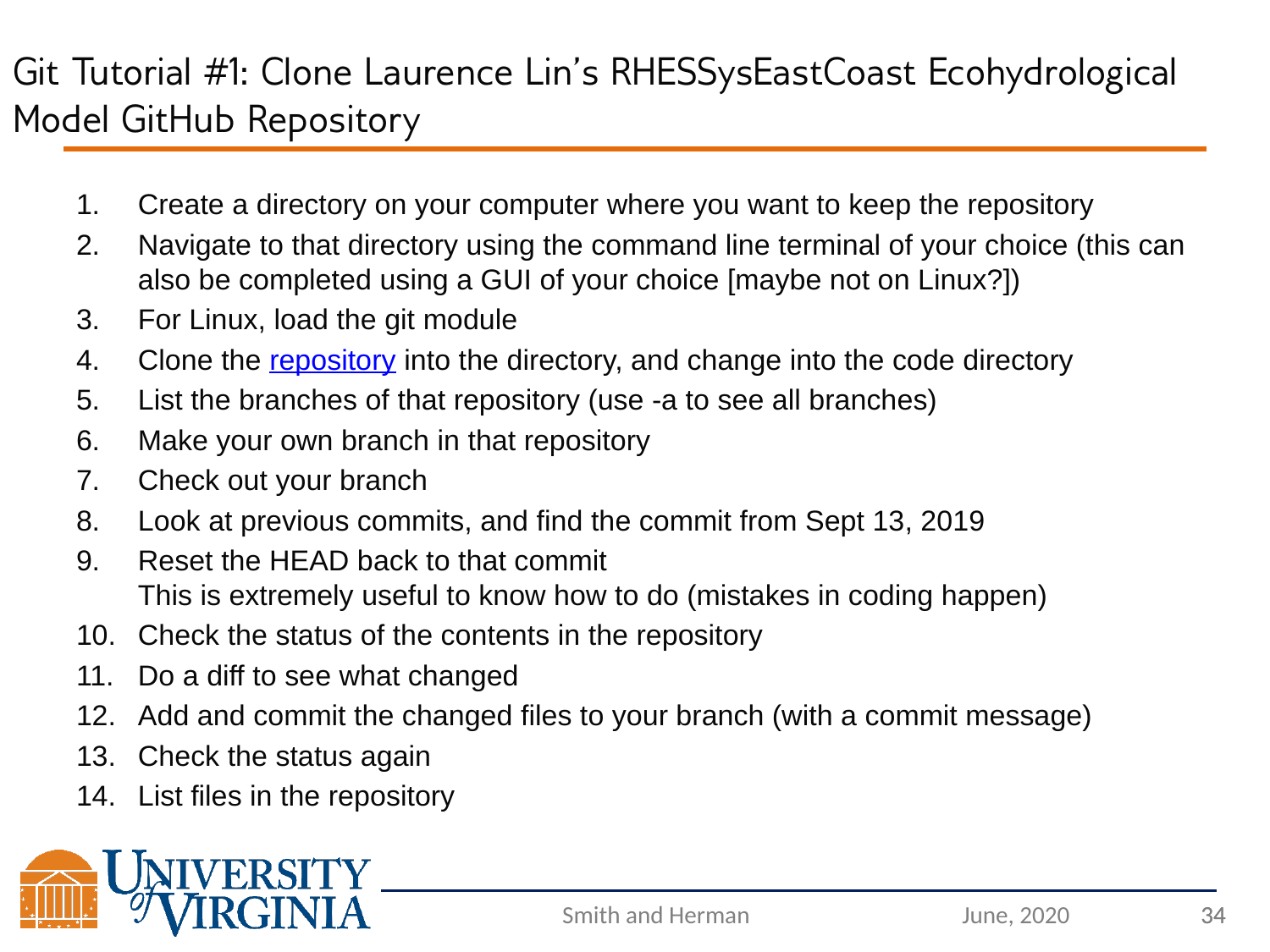

# Git Tutorial #1: Clone Laurence Lin’s RHESSysEastCoast Ecohydrological Model GitHub Repository
Create a directory on your computer where you want to keep the repository
Navigate to that directory using the command line terminal of your choice (this can also be completed using a GUI of your choice [maybe not on Linux?])
For Linux, load the git module
Clone the repository into the directory, and change into the code directory
List the branches of that repository (use -a to see all branches)
Make your own branch in that repository
Check out your branch
Look at previous commits, and find the commit from Sept 13, 2019
Reset the HEAD back to that commit
This is extremely useful to know how to do (mistakes in coding happen)
Check the status of the contents in the repository
Do a diff to see what changed
Add and commit the changed files to your branch (with a commit message)
Check the status again
List files in the repository